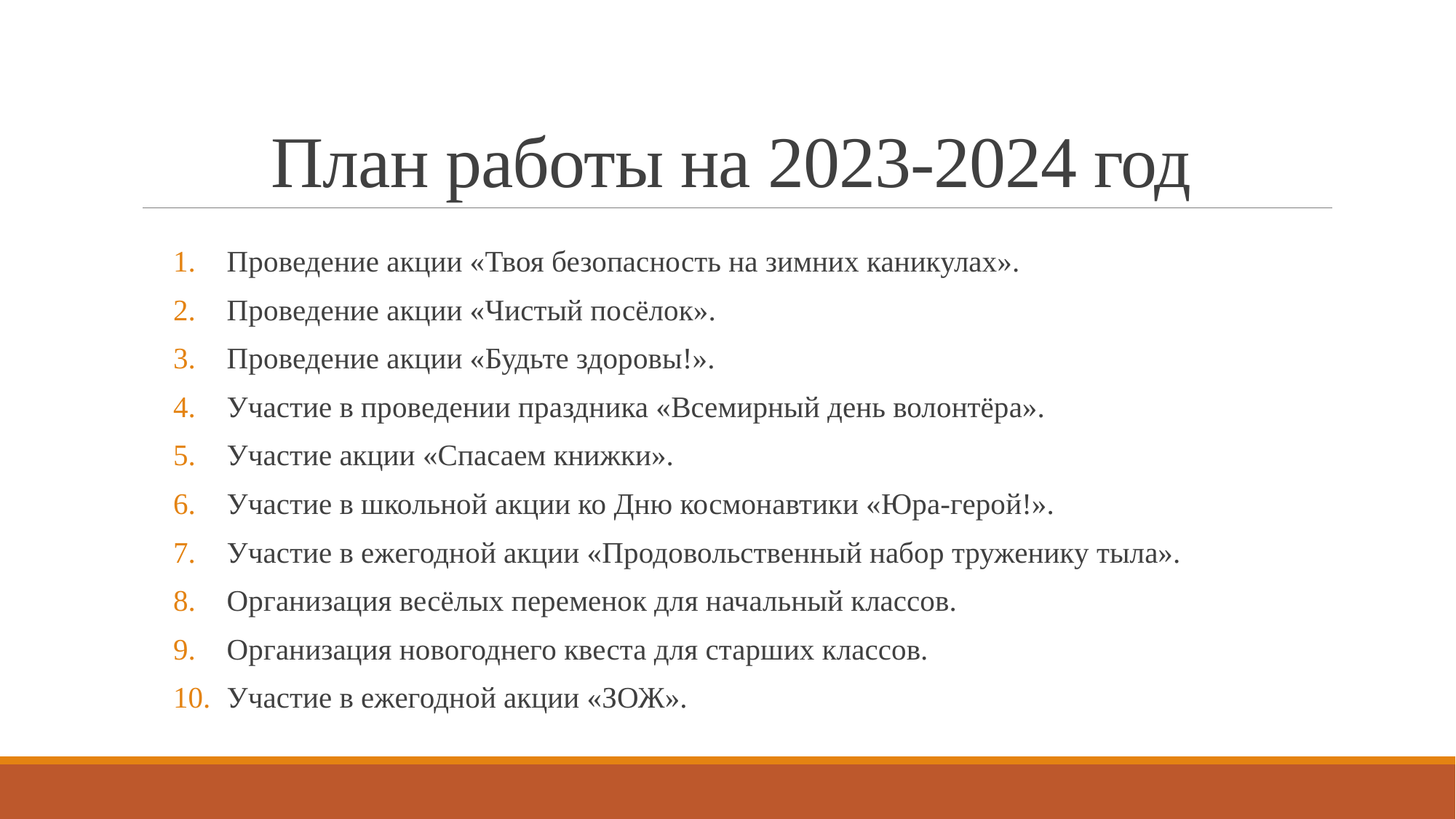

# План работы на 2023-2024 год
Проведение акции «Твоя безопасность на зимних каникулах».
Проведение акции «Чистый посёлок».
Проведение акции «Будьте здоровы!».
Участие в проведении праздника «Всемирный день волонтёра».
Участие акции «Спасаем книжки».
Участие в школьной акции ко Дню космонавтики «Юра-герой!».
Участие в ежегодной акции «Продовольственный набор труженику тыла».
Организация весёлых переменок для начальный классов.
Организация новогоднего квеста для старших классов.
Участие в ежегодной акции «ЗОЖ».